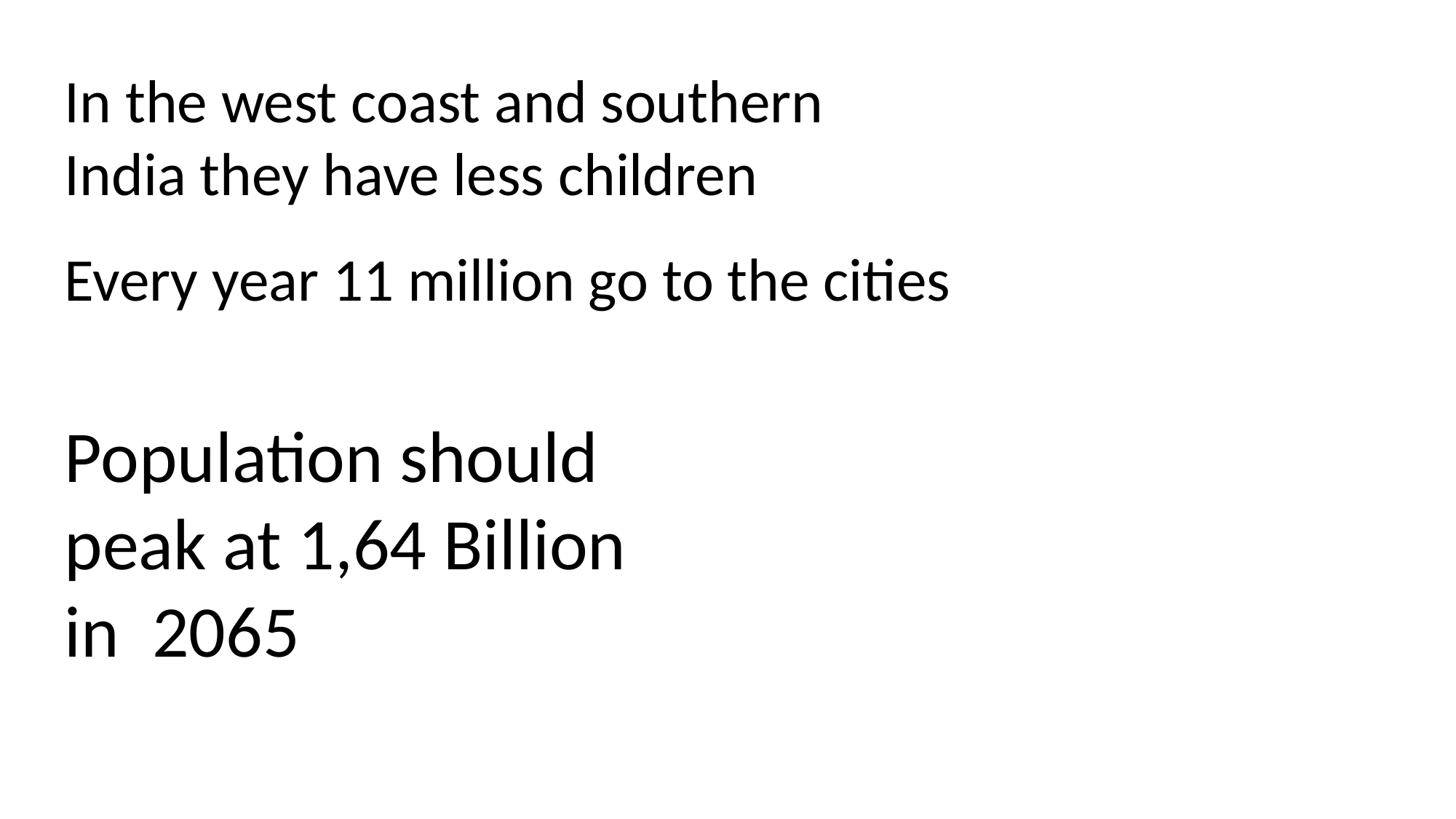

In the west coast and southern India they have less children
Every year 11 million go to the cities
Population should peak at 1,64 Billion in  2065